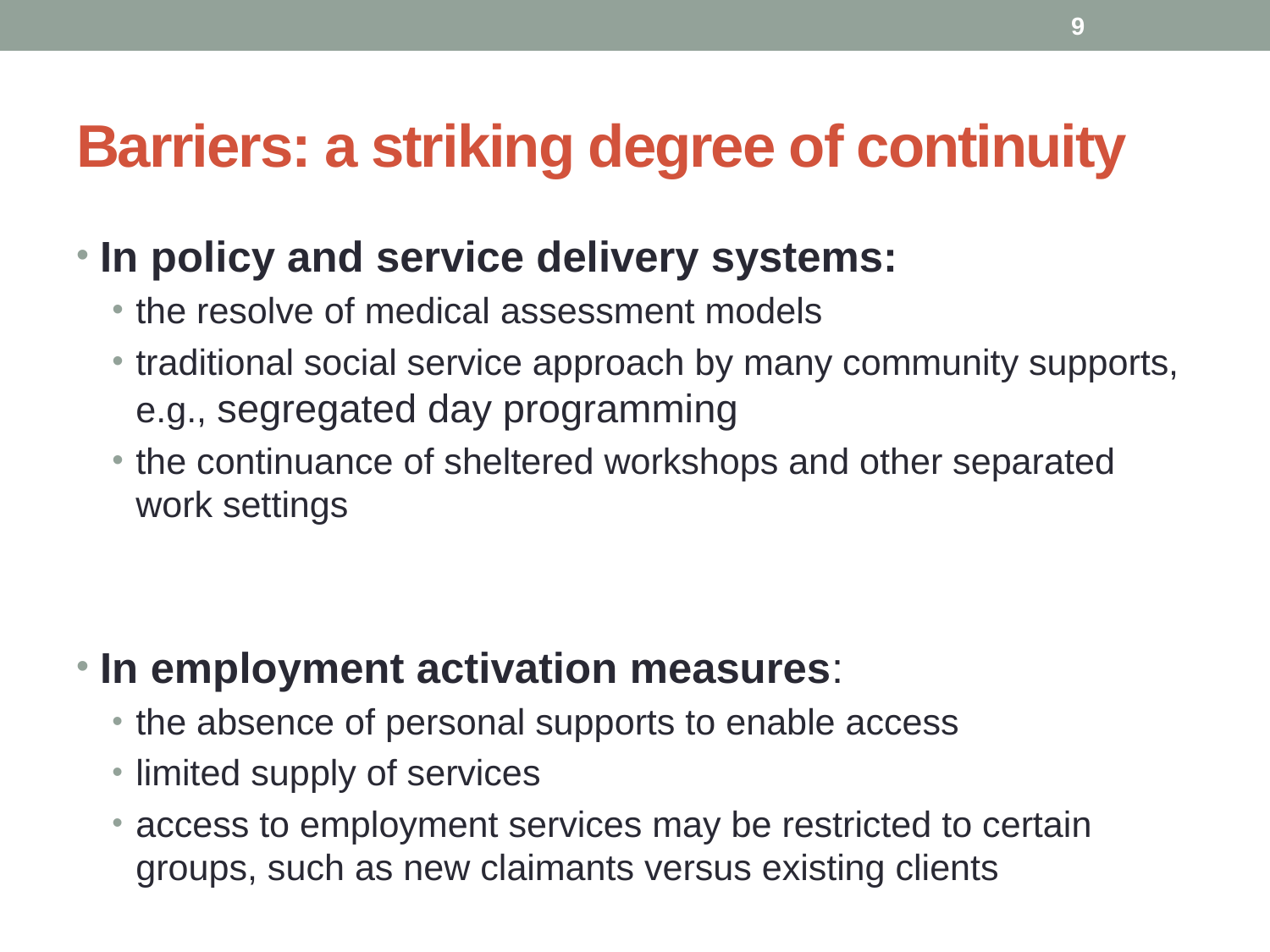

9
# Barriers: a striking degree of continuity
In policy and service delivery systems:
the resolve of medical assessment models
traditional social service approach by many community supports, e.g., segregated day programming
the continuance of sheltered workshops and other separated work settings

In employment activation measures:
the absence of personal supports to enable access
limited supply of services
access to employment services may be restricted to certain groups, such as new claimants versus existing clients